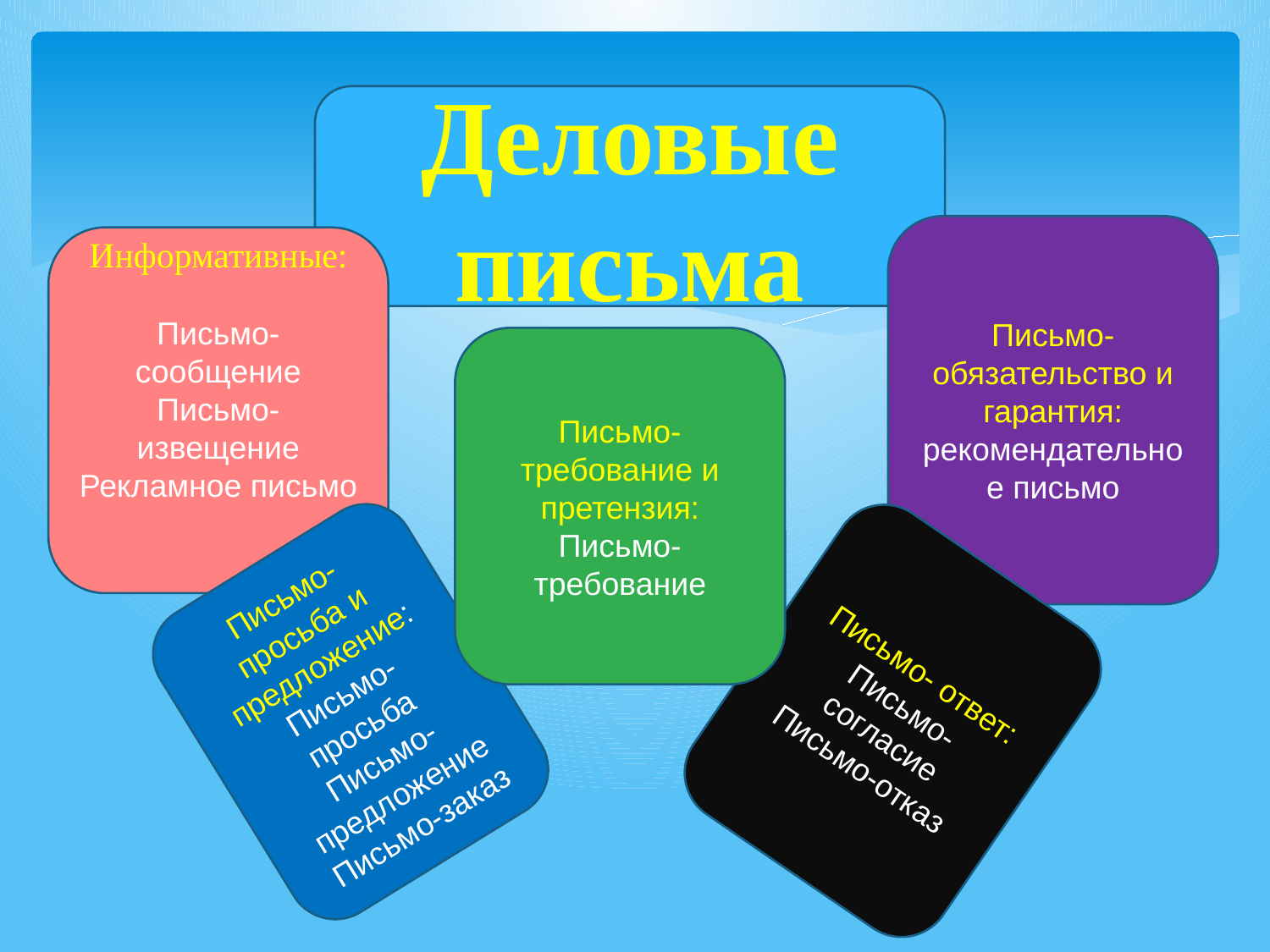

Деловые письма
Письмо-обязательство и гарантия:
рекомендательное письмо

Информативные:

Письмо-сообщение
Письмо-извещение
Рекламное письмо

Письмо-требование и претензия:
Письмо-требование
Письмо-просьба и предложение:
Письмо-просьба
Письмо-предложение
Письмо-заказ
Письмо- ответ:
Письмо-согласие
Письмо-отказ